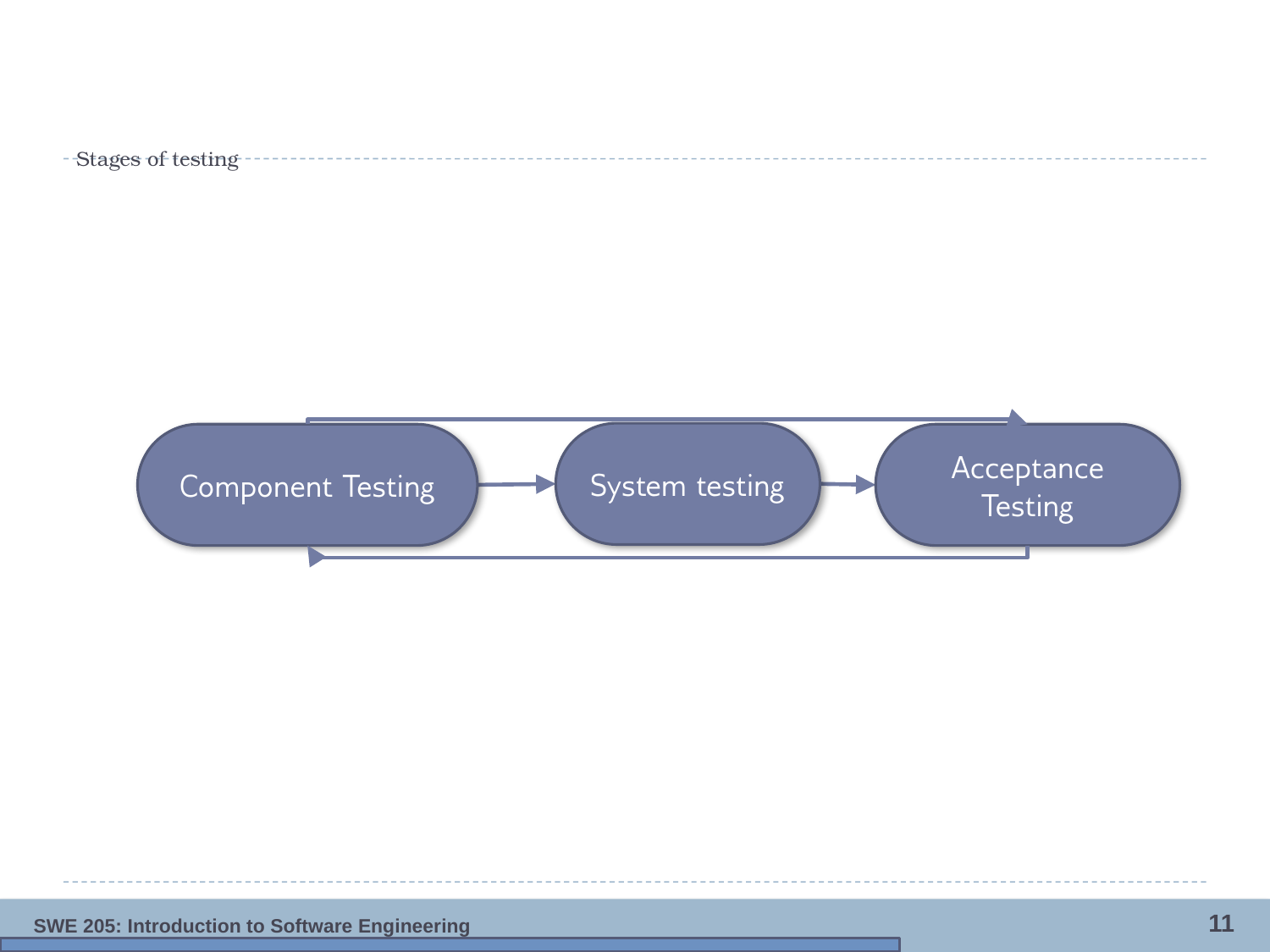

# Stages of testing
System testing

Component Testing

Acceptance Testing

11